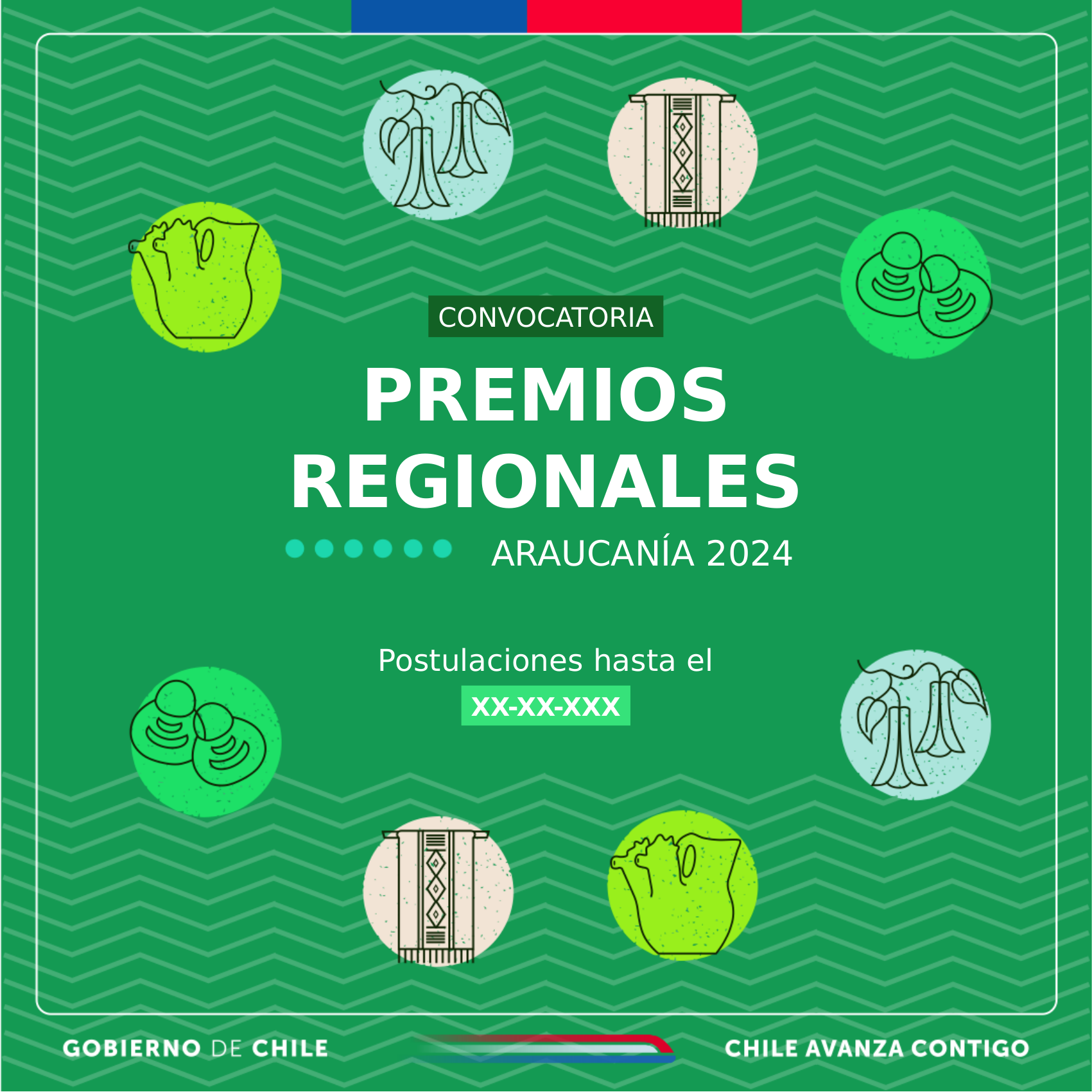

CONVOCATORIA
PREMIOS
REGIONALES
ARAUCANÍA 2024
Postulaciones hasta el
XX-XX-XXX